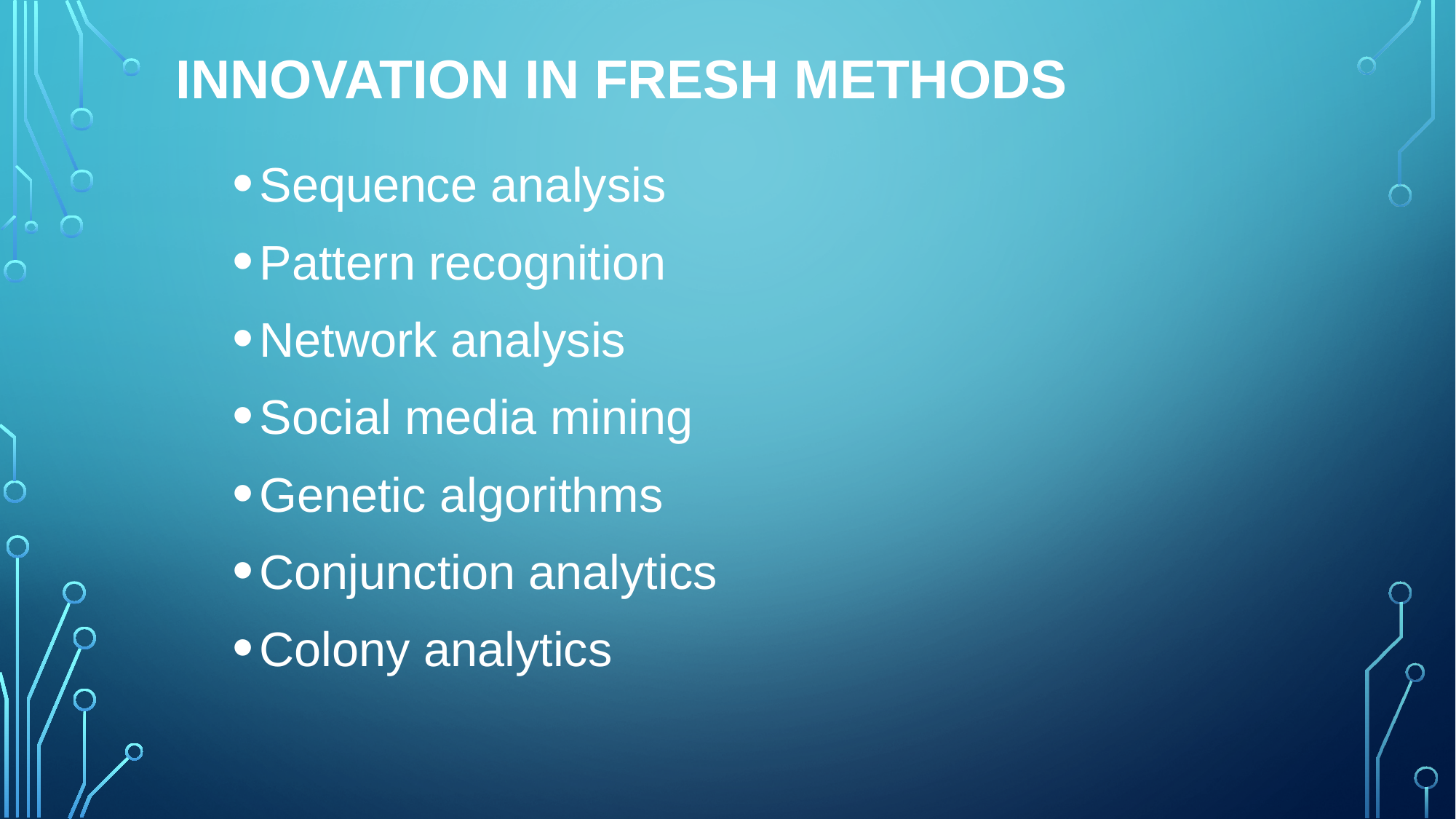

# InNOVATION IN FRESH METHODS
Sequence analysis
Pattern recognition
Network analysis
Social media mining
Genetic algorithms
Conjunction analytics
Colony analytics